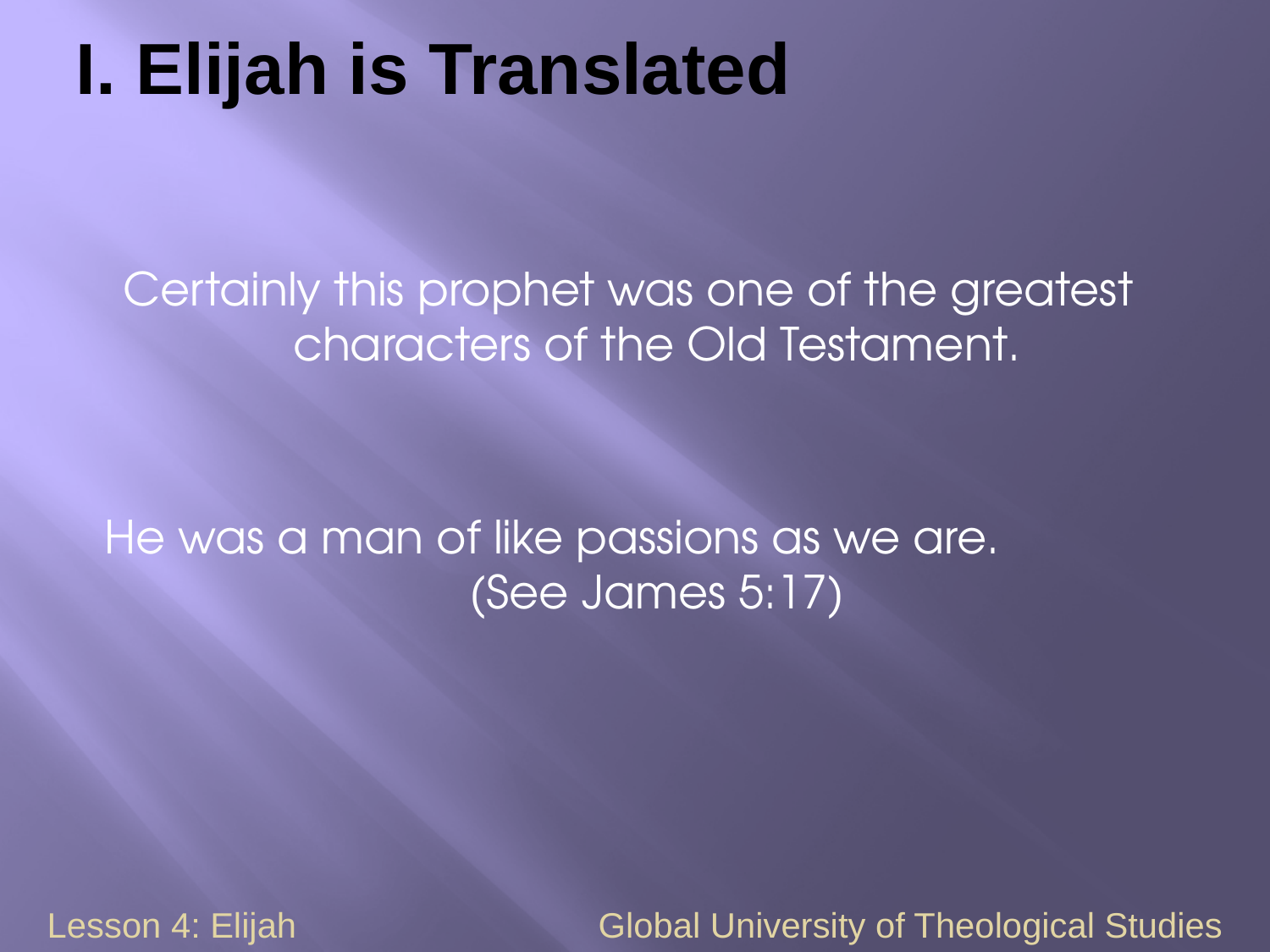

# I. Elijah is Translated

Certainly this prophet was one of the greatest characters of the Old Testament.

He was a man of like passions as we are.             (See James 5:17)
Lesson 4: Elijah                               Global University of Theological Studies